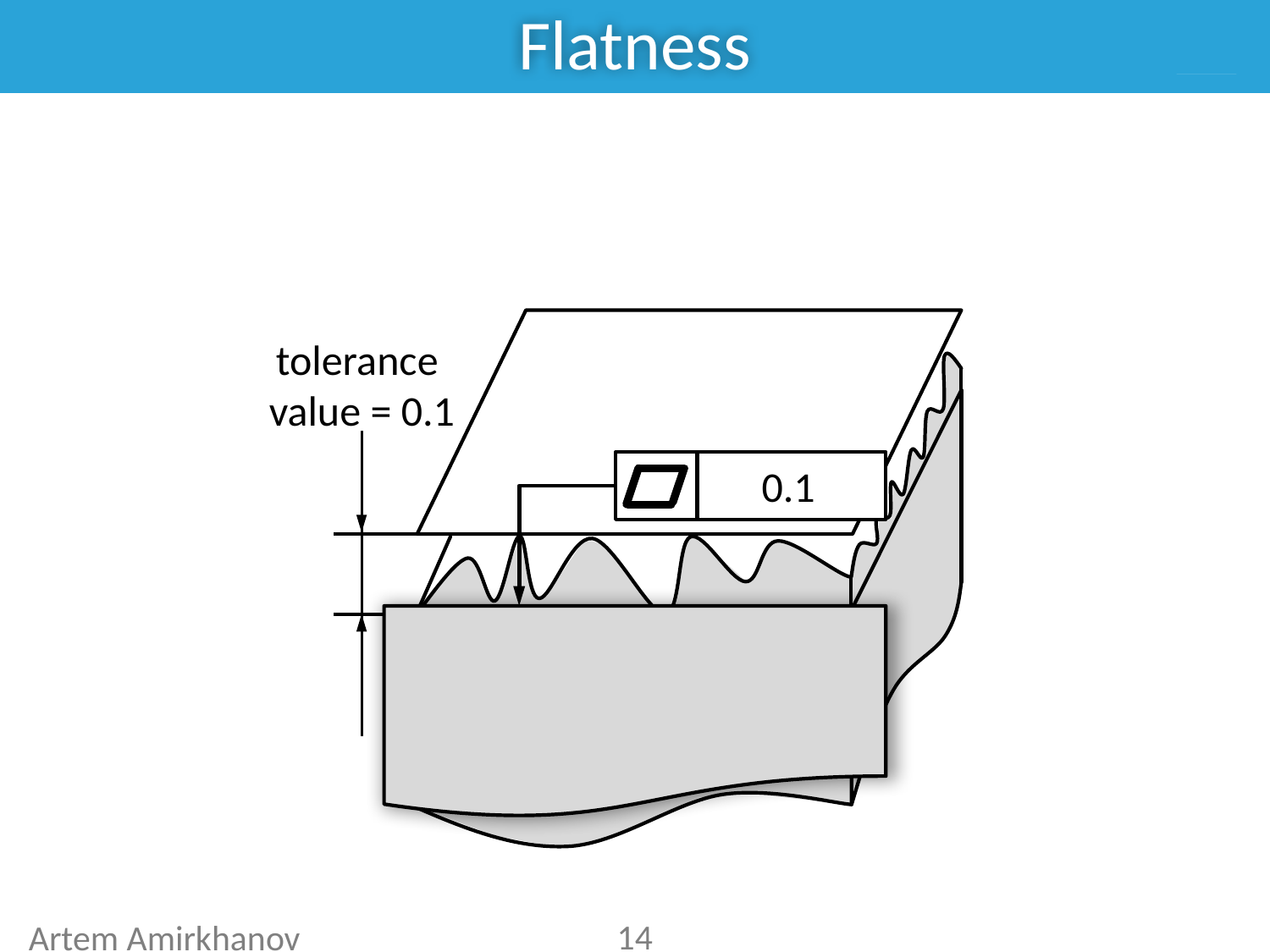

# Flatness

tolerance
value = 0.1

0.1

14
Artem Amirkhanov